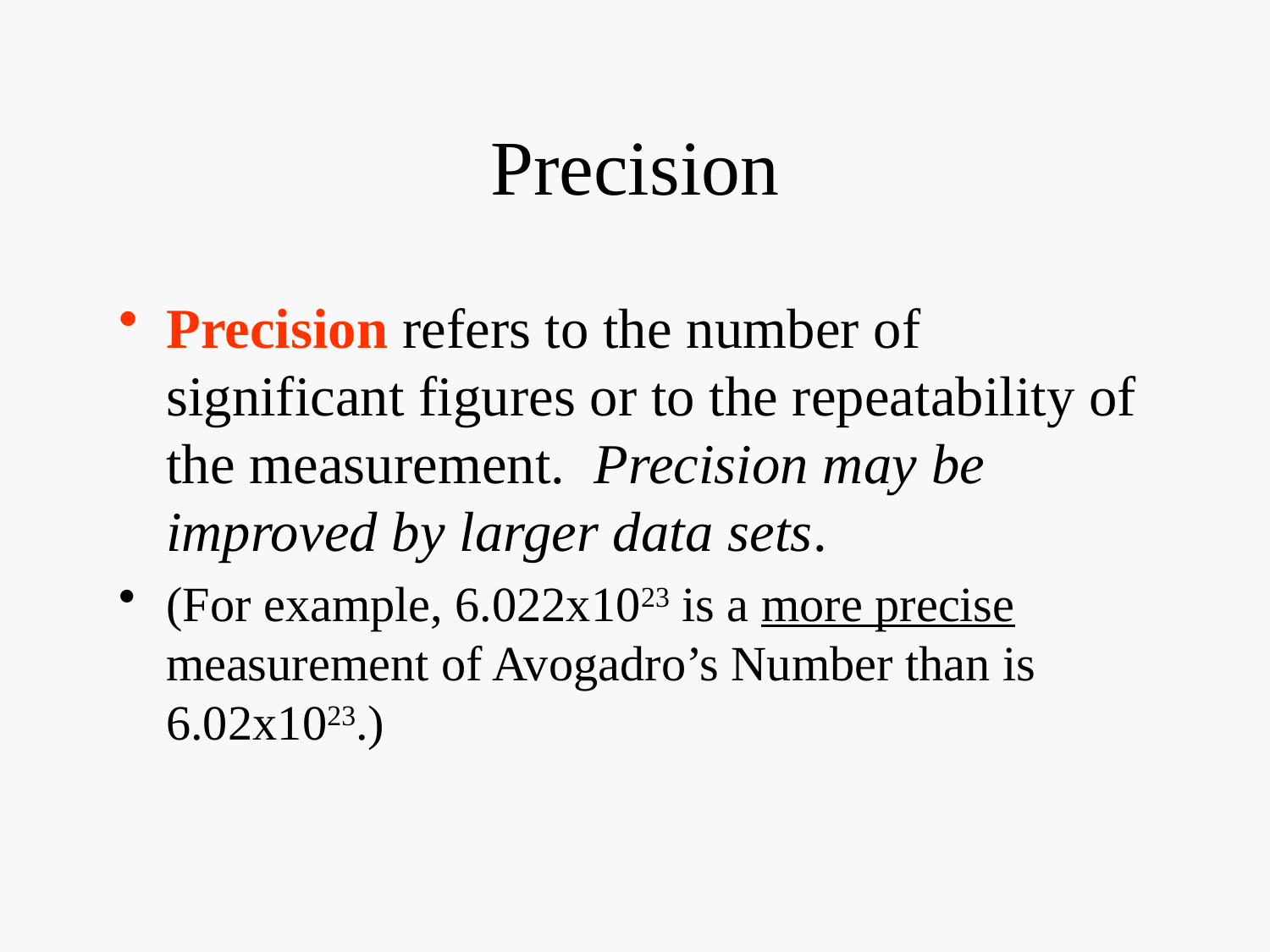

# Precision
Precision refers to the number of significant figures or to the repeatability of the measurement.  Precision may be improved by larger data sets.
(For example, 6.022x1023 is a more precise measurement of Avogadro’s Number than is 6.02x1023.)